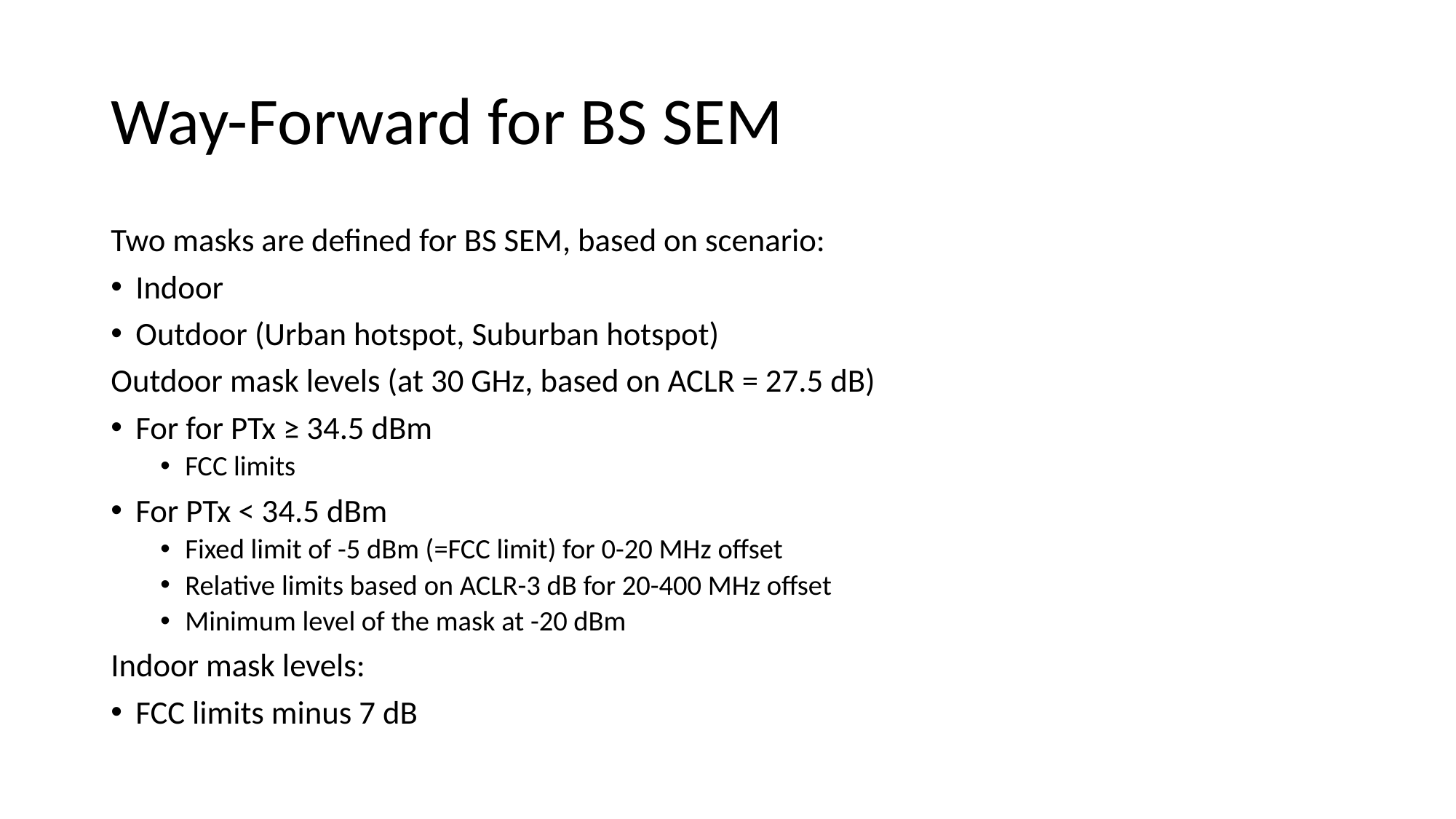

# Way-Forward for BS SEM
Two masks are defined for BS SEM, based on scenario:
Indoor
Outdoor (Urban hotspot, Suburban hotspot)
Outdoor mask levels (at 30 GHz, based on ACLR = 27.5 dB)
For for PTx ≥ 34.5 dBm
FCC limits
For PTx < 34.5 dBm
Fixed limit of -5 dBm (=FCC limit) for 0-20 MHz offset
Relative limits based on ACLR-3 dB for 20-400 MHz offset
Minimum level of the mask at -20 dBm
Indoor mask levels:
FCC limits minus 7 dB